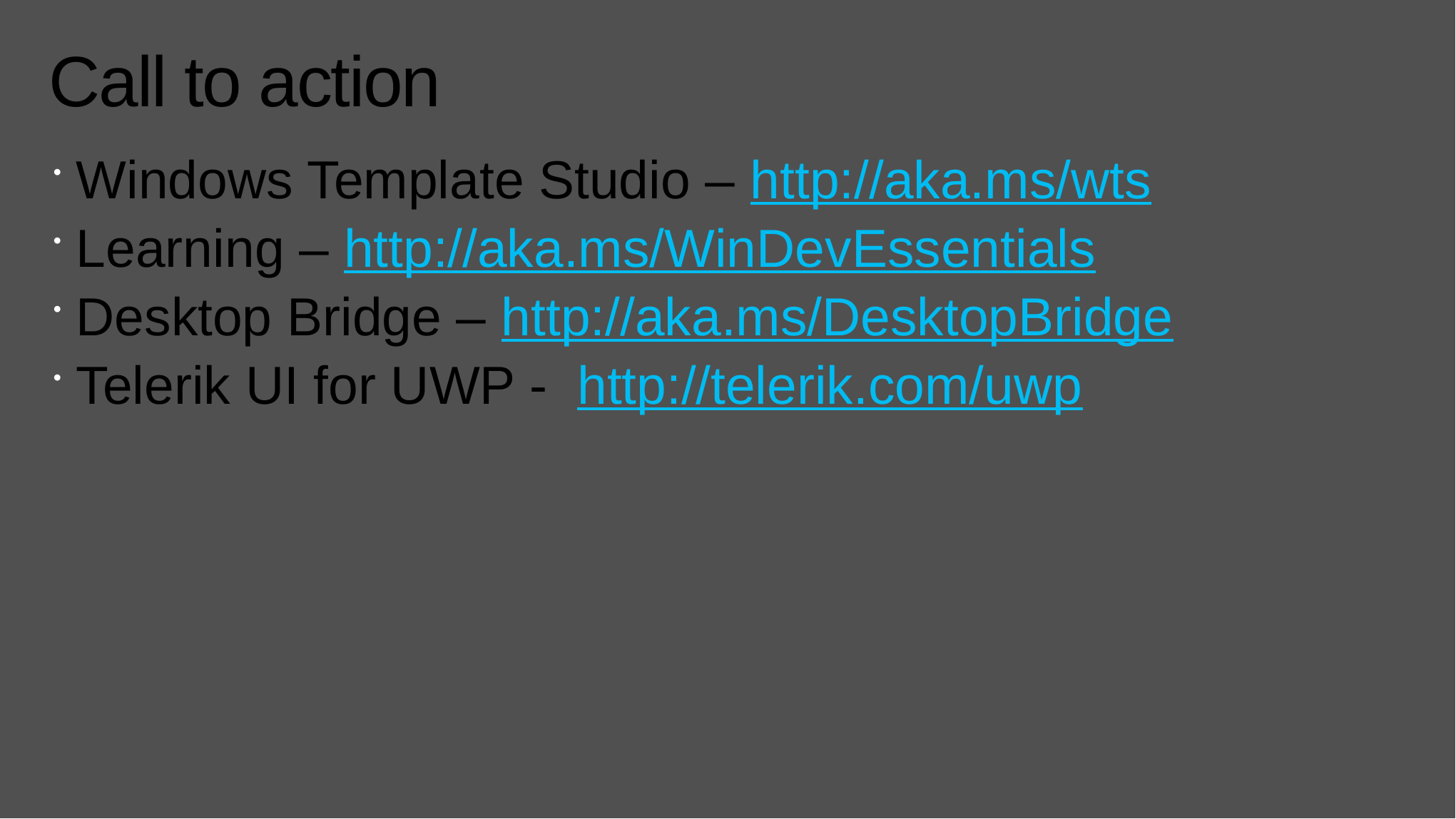

# Call to action
Windows Template Studio – http://aka.ms/wts
Learning – http://aka.ms/WinDevEssentials
Desktop Bridge – http://aka.ms/DesktopBridge
Telerik UI for UWP -  http://telerik.com/uwp